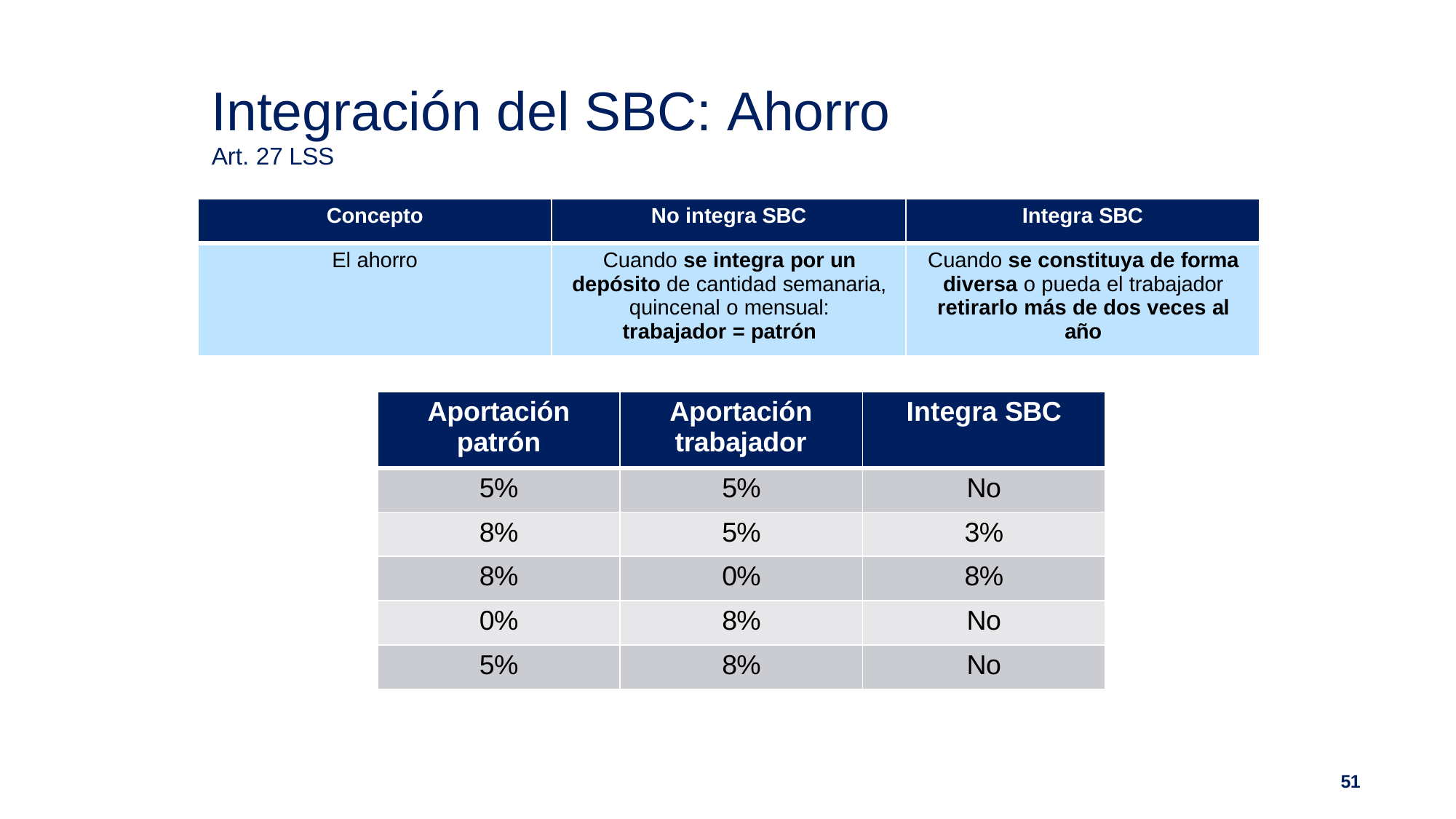

# Integración del SBC: Ahorro
Art. 27 LSS
| Concepto | No integra SBC | Integra SBC |
| --- | --- | --- |
| El ahorro | Cuando se integra por un depósito de cantidad semanaria, quincenal o mensual: trabajador = patrón | Cuando se constituya de forma diversa o pueda el trabajador retirarlo más de dos veces al año |
| Aportación patrón | Aportación trabajador | Integra SBC |
| --- | --- | --- |
| 5% | 5% | No |
| 8% | 5% | 3% |
| 8% | 0% | 8% |
| 0% | 8% | No |
| 5% | 8% | No |
51